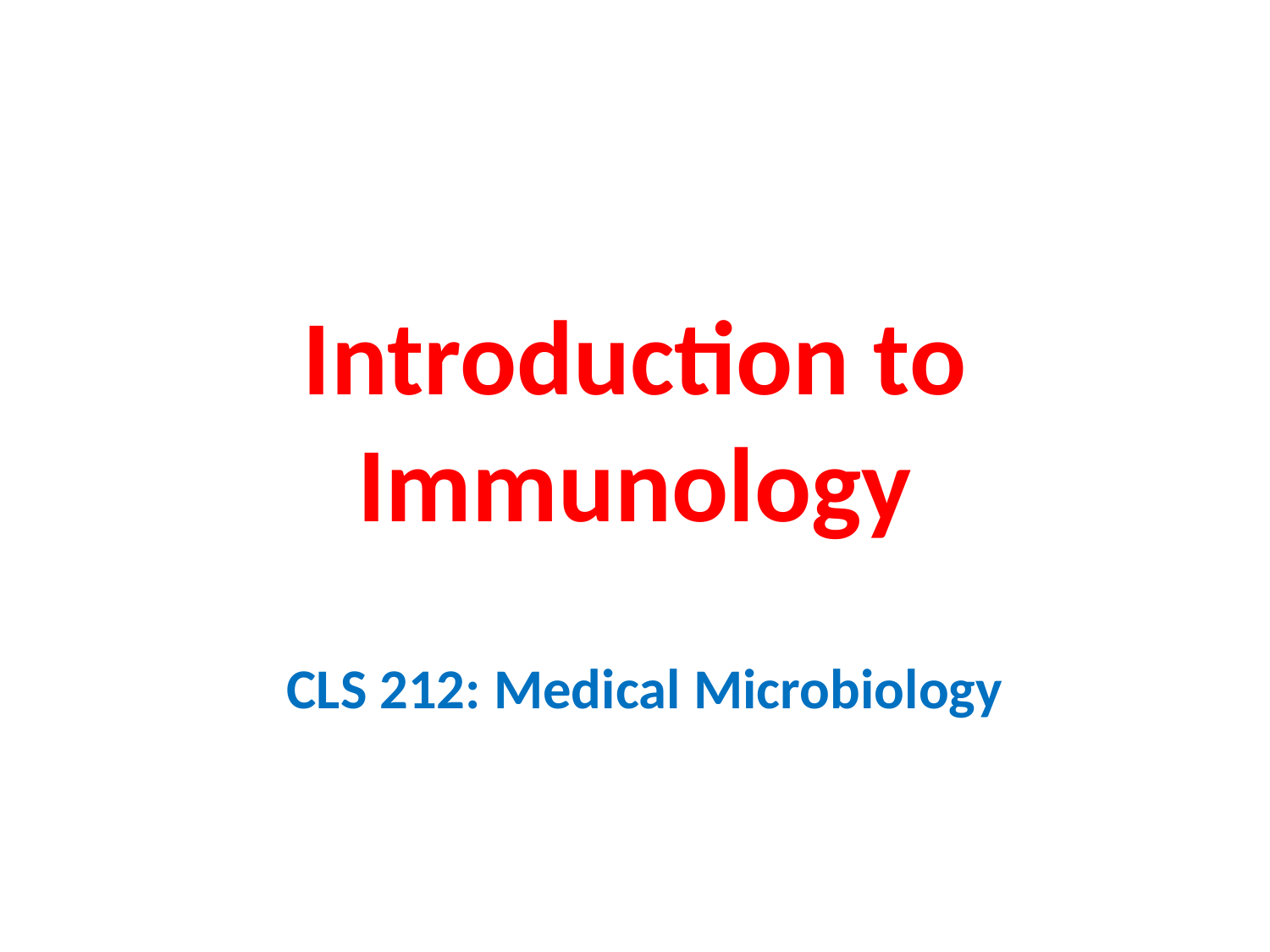

# Introduction to Immunology
CLS 212: Medical Microbiology